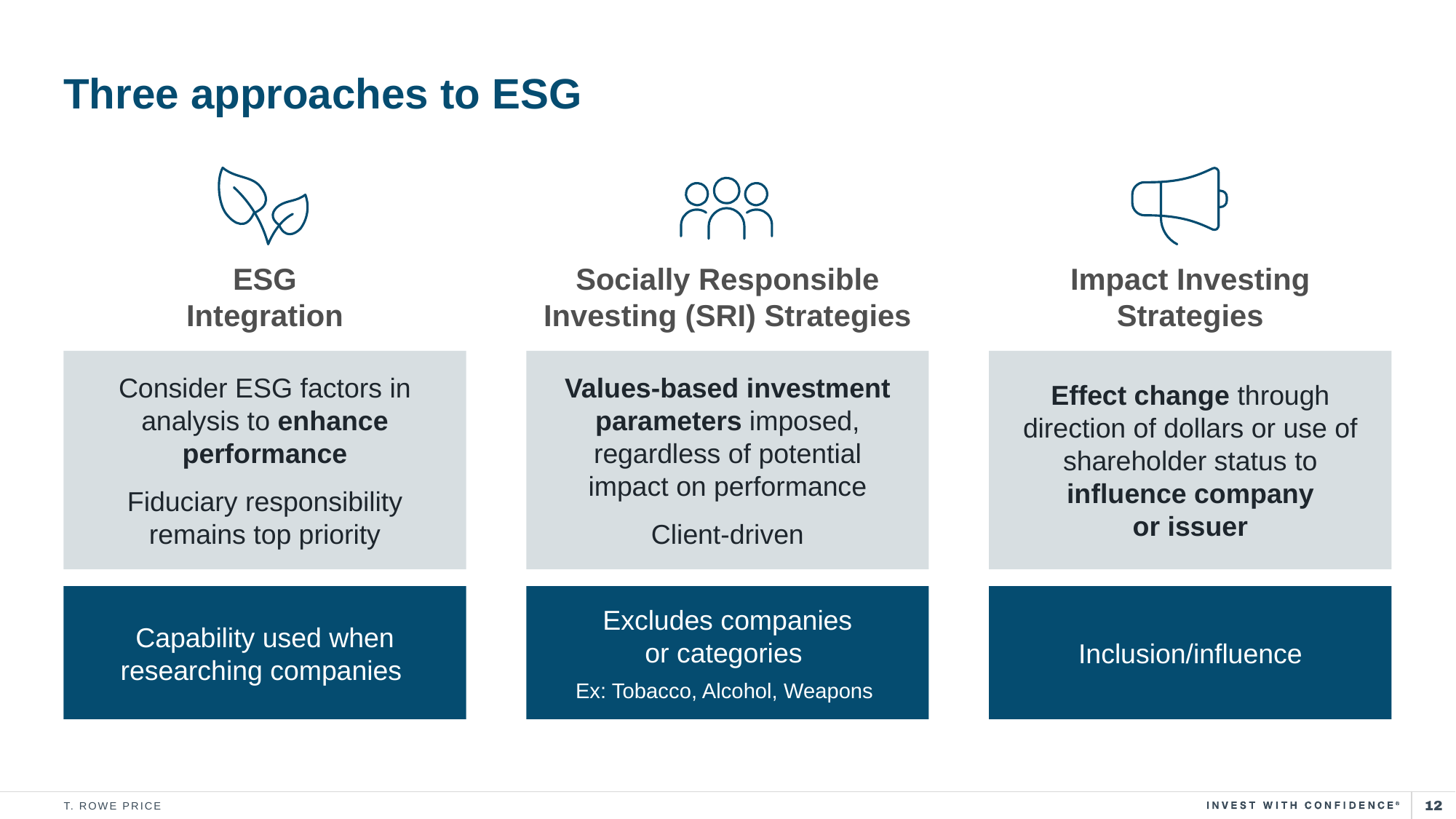

# Three approaches to ESG

ESG
Integration
Consider ESG factors in analysis to enhance performance
Fiduciary responsibility remains top priority
Capability used when researching companies
Socially Responsible Investing (SRI) Strategies
Values-based investment parameters imposed, regardless of potential impact on performance
Client-driven
Excludes companies
or categories
Ex: Tobacco, Alcohol, Weapons
Impact Investing
Strategies
Effect change through direction of dollars or use of shareholder status to influence company
or issuer
Inclusion/influence